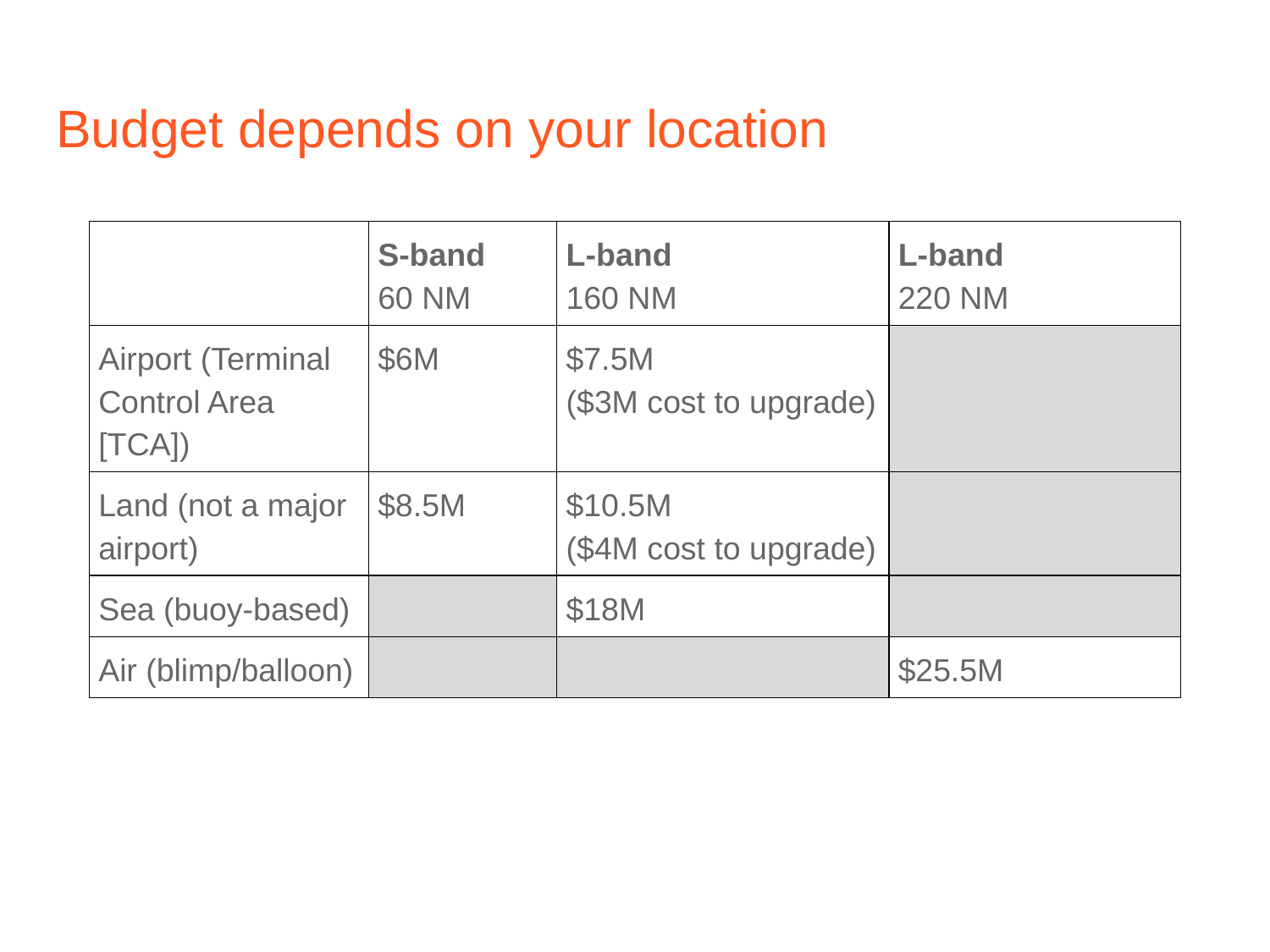

# Budget depends on your location
|  | S-band 60 NM | L-band 160 NM | L-band 220 NM |
| --- | --- | --- | --- |
| Airport (Terminal Control Area [TCA]) | $6M | $7.5M ($3M cost to upgrade) |  |
| Land (not a major airport) | $8.5M | $10.5M ($4M cost to upgrade) |  |
| Sea (buoy-based) |  | $18M |  |
| Air (blimp/balloon) |  |  | $25.5M |